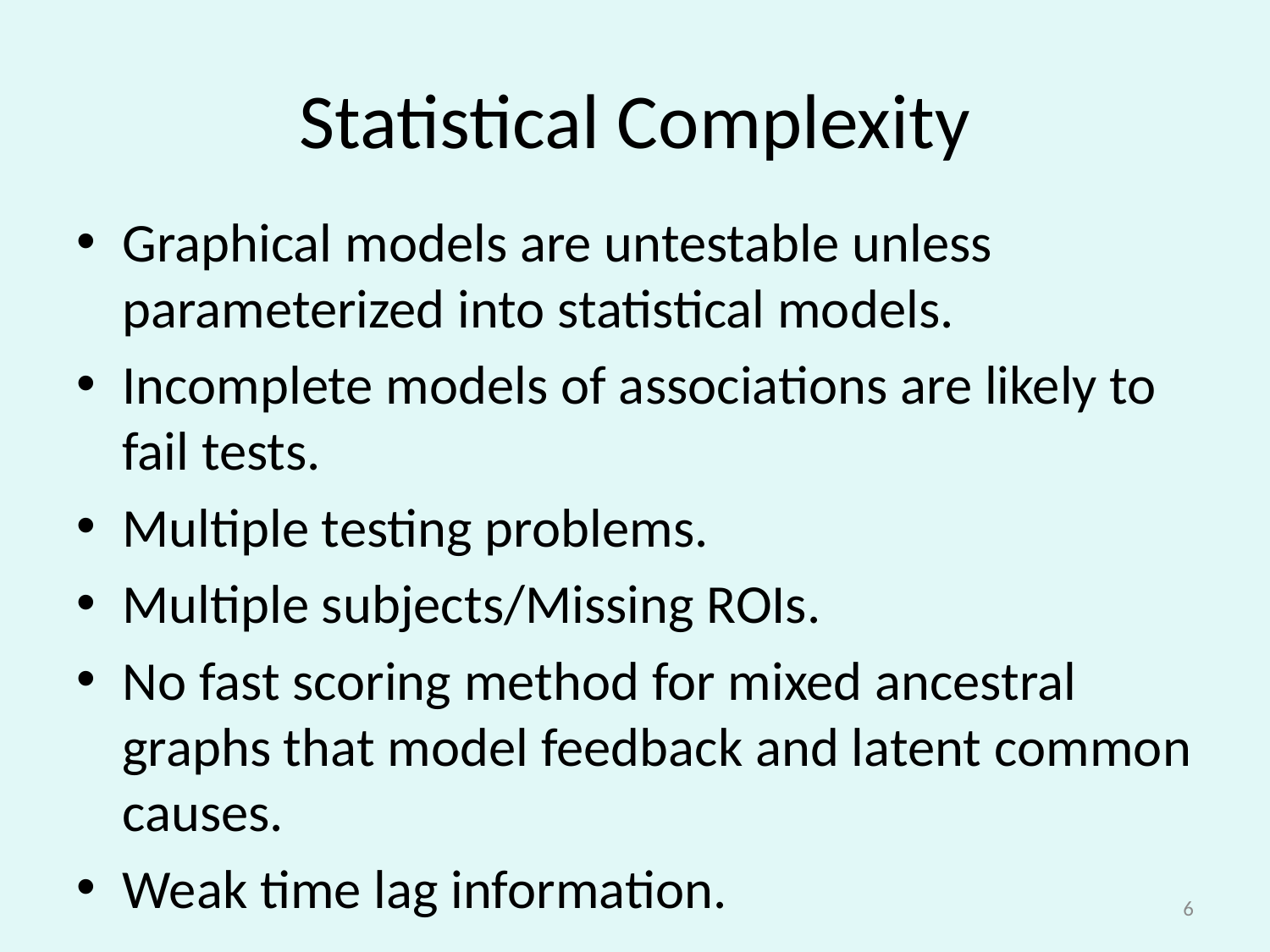

# Statistical Complexity
Graphical models are untestable unless parameterized into statistical models.
Incomplete models of associations are likely to fail tests.
Multiple testing problems.
Multiple subjects/Missing ROIs.
No fast scoring method for mixed ancestral graphs that model feedback and latent common causes.
Weak time lag information.

6